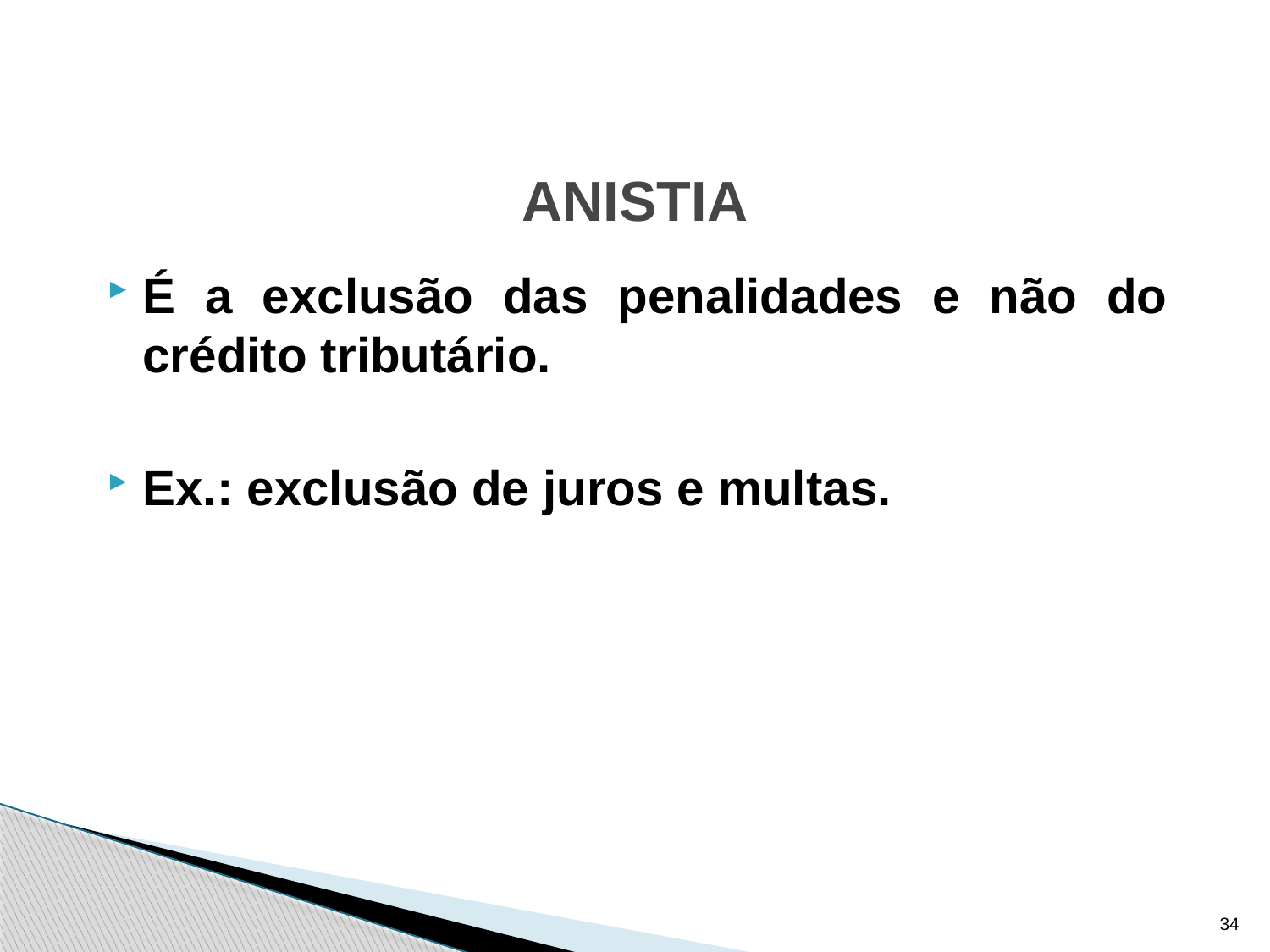

# ANISTIA
É a exclusão das penalidades e não do crédito tributário.

Ex.: exclusão de juros e multas.

34